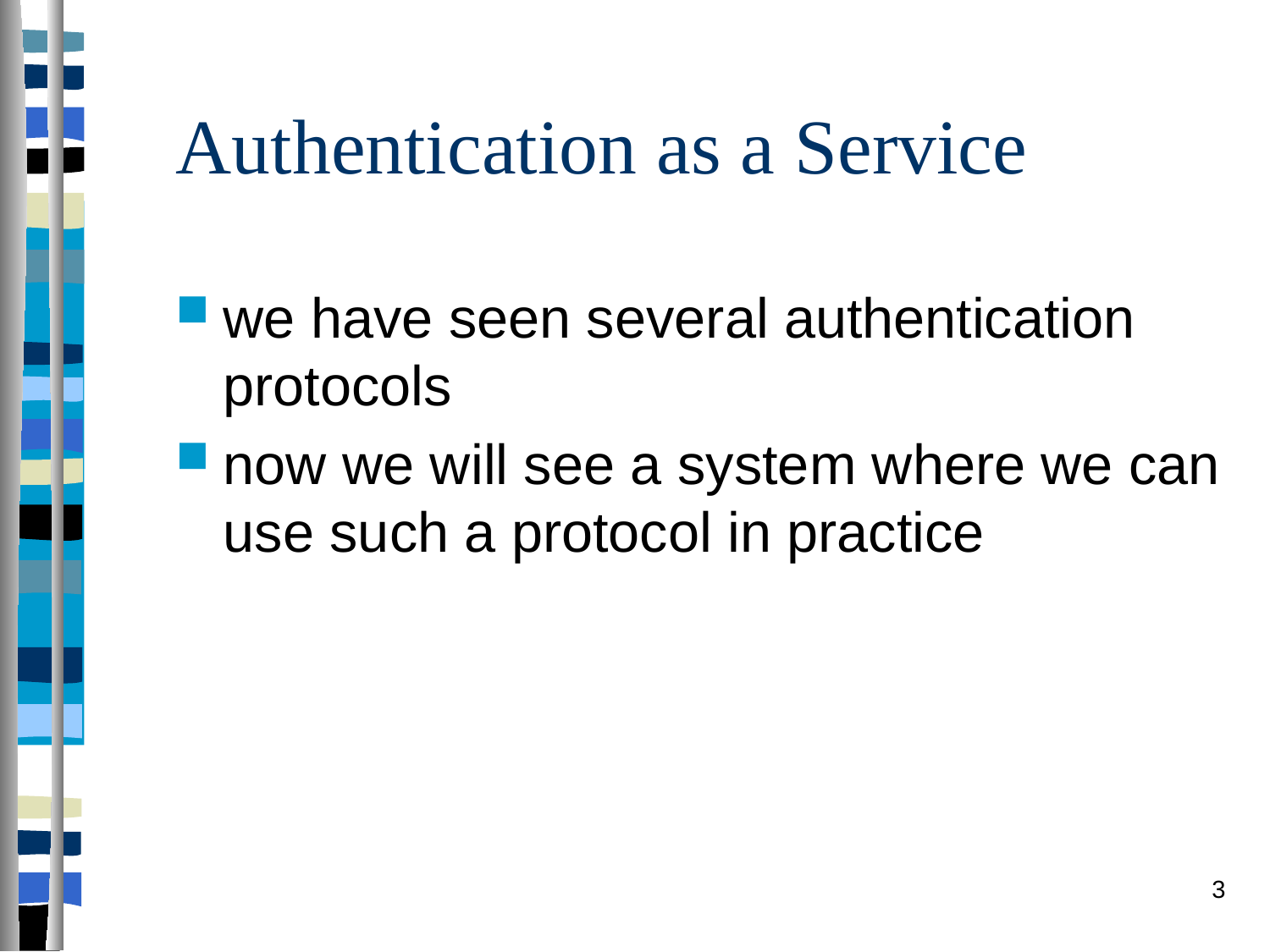

# Authentication as a Service
we have seen several authentication protocols
now we will see a system where we can use such a protocol in practice

3